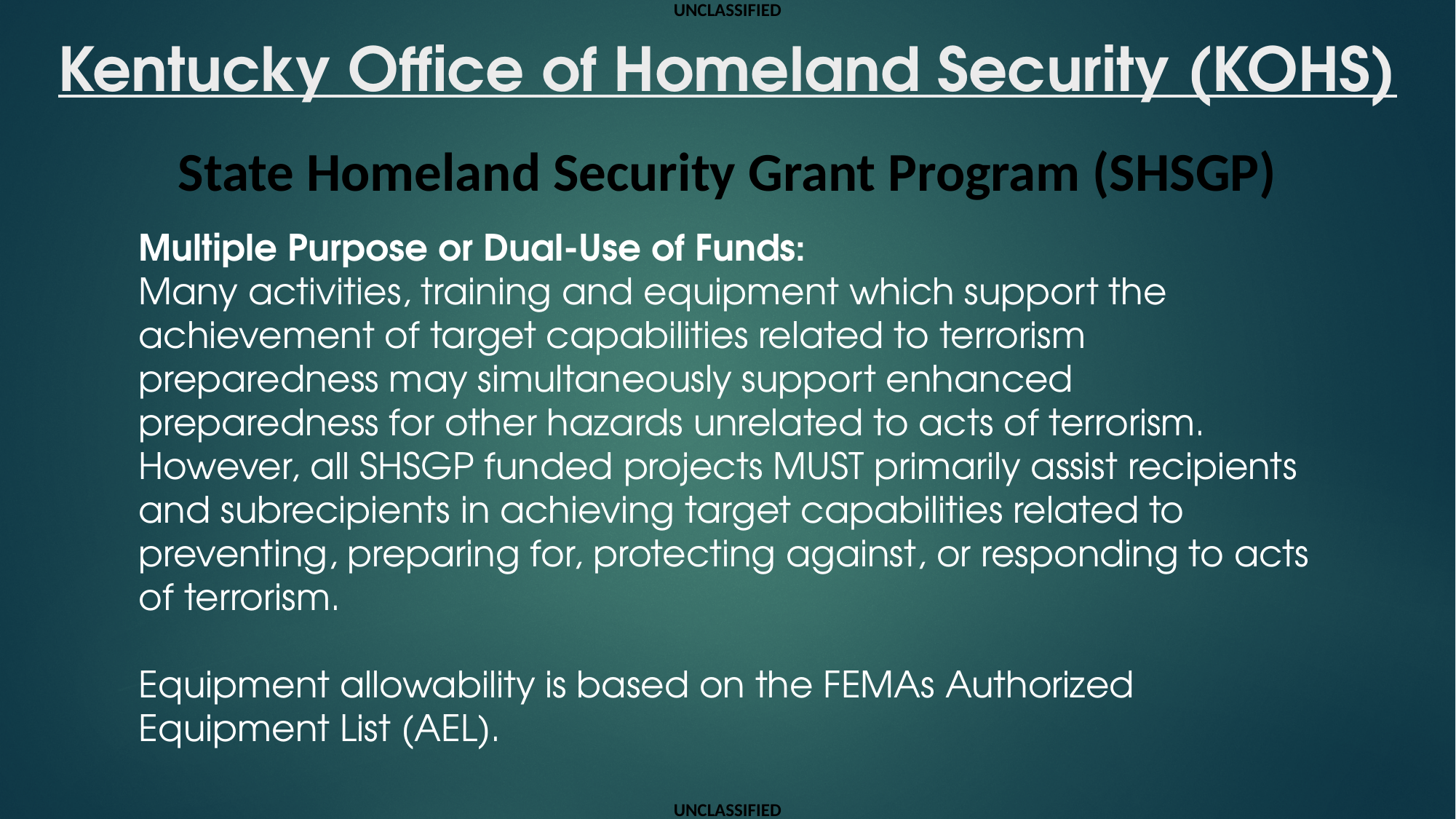

UNCLASSIFIED
Kentucky Office of Homeland Security (KOHS)
State Homeland Security Grant Program (SHSGP)

Multiple Purpose or Dual-Use of Funds:
Many activities, training and equipment which support the achievement of target capabilities related to terrorism preparedness may simultaneously support enhanced preparedness for other hazards unrelated to acts of terrorism. However, all SHSGP funded projects MUST primarily assist recipients and subrecipients in achieving target capabilities related to preventing, preparing for, protecting against, or responding to acts of terrorism.

Equipment allowability is based on the FEMAs Authorized Equipment List (AEL).

UNCLASSIFIED